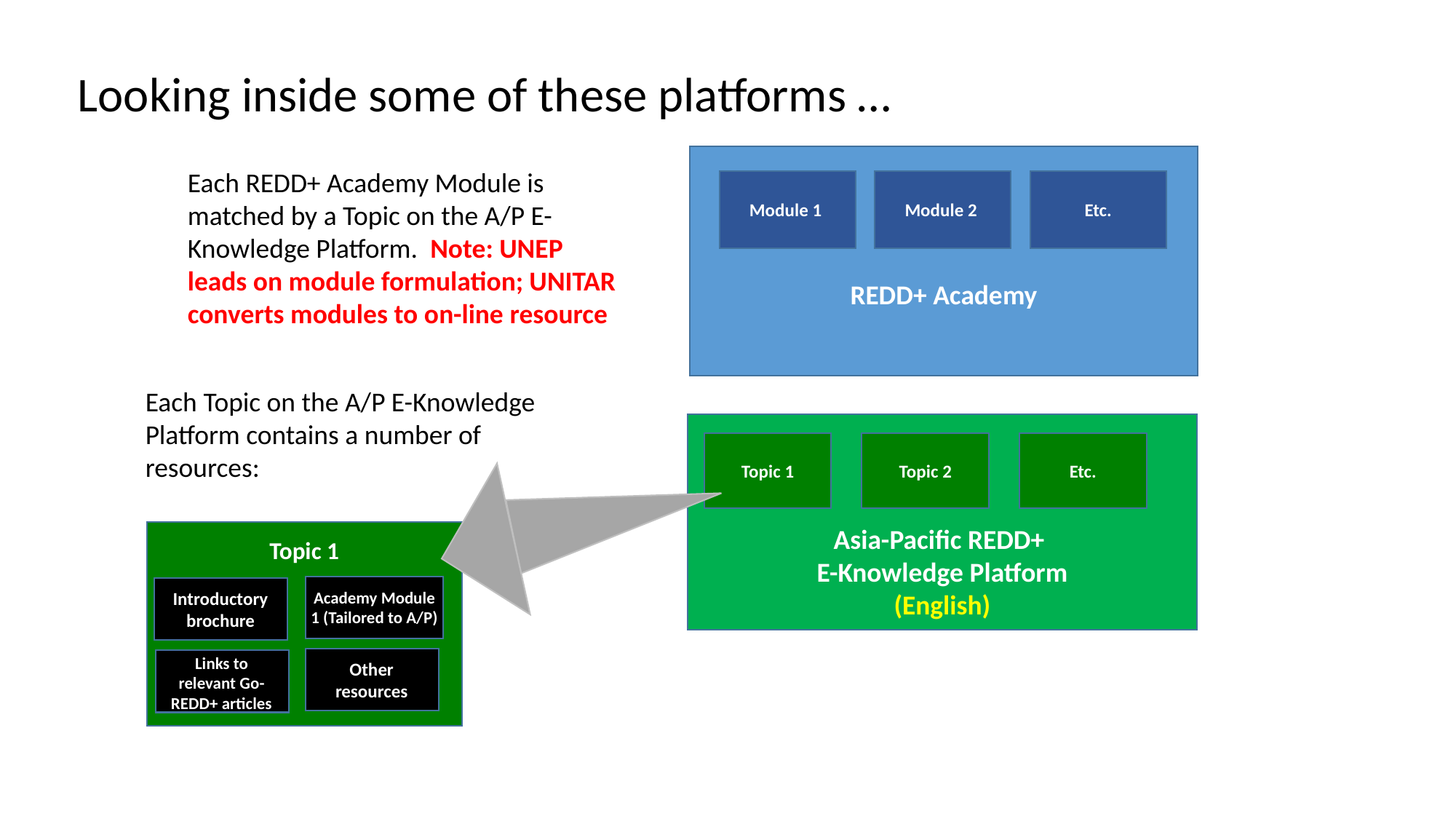

# Looking inside some of these platforms …

REDD+ Academy
Each REDD+ Academy Module is matched by a Topic on the A/P E-Knowledge Platform.  Note: UNEP leads on module formulation; UNITAR converts modules to on-line resource

Module 1
Module 2
Etc.
Each Topic on the A/P E-Knowledge Platform contains a number of resources:

Topic 1

Introductory brochure
Academy Module 1 (Tailored to A/P)
Links to relevant Go-REDD+ articles

Other resources

Asia-Pacific REDD+
E-Knowledge Platform
(English)

Topic 1
Topic 2
Etc.